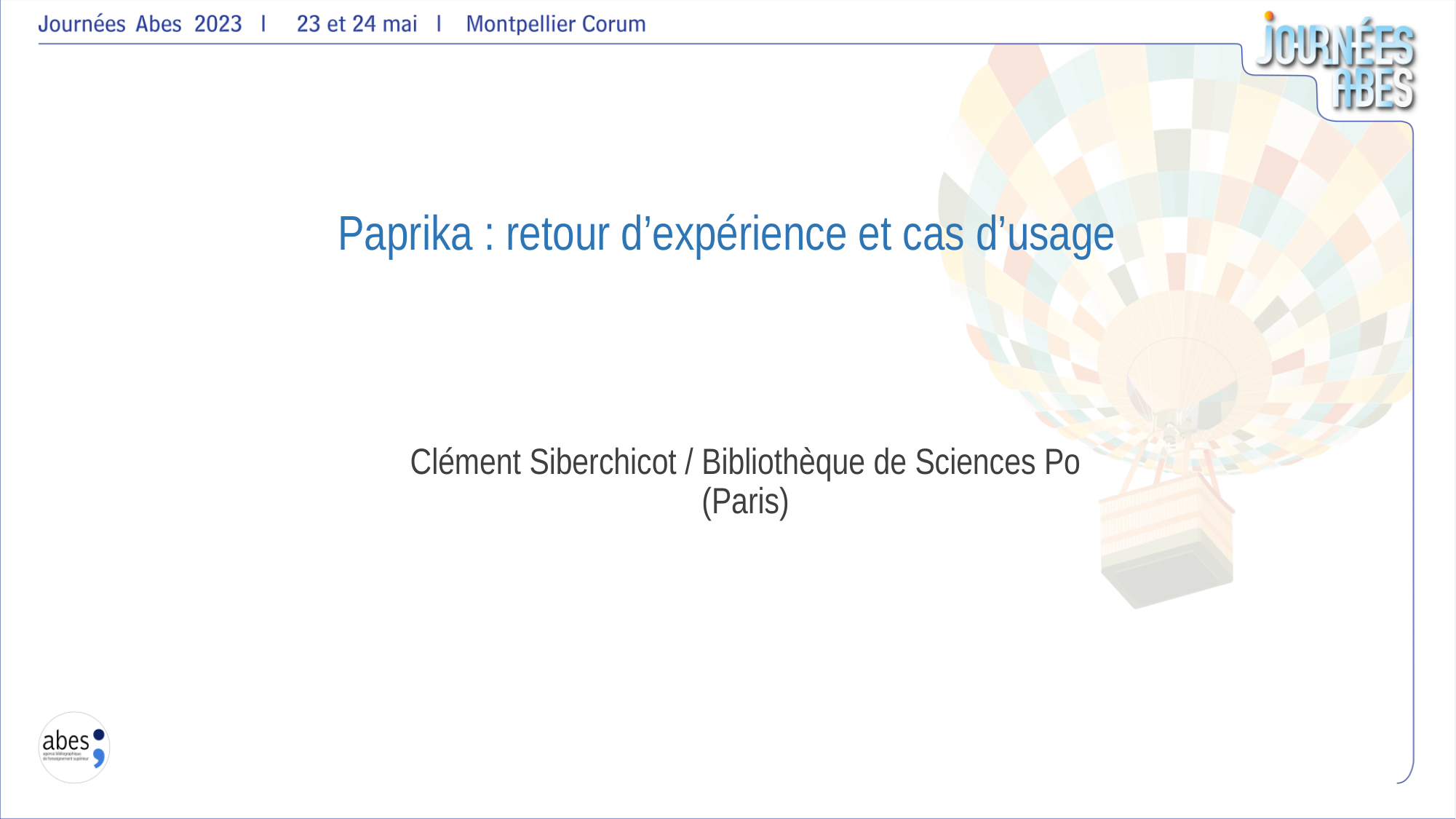

# Paprika : retour d’expérience et cas d’usage

Clément Siberchicot / Bibliothèque de Sciences Po (Paris)